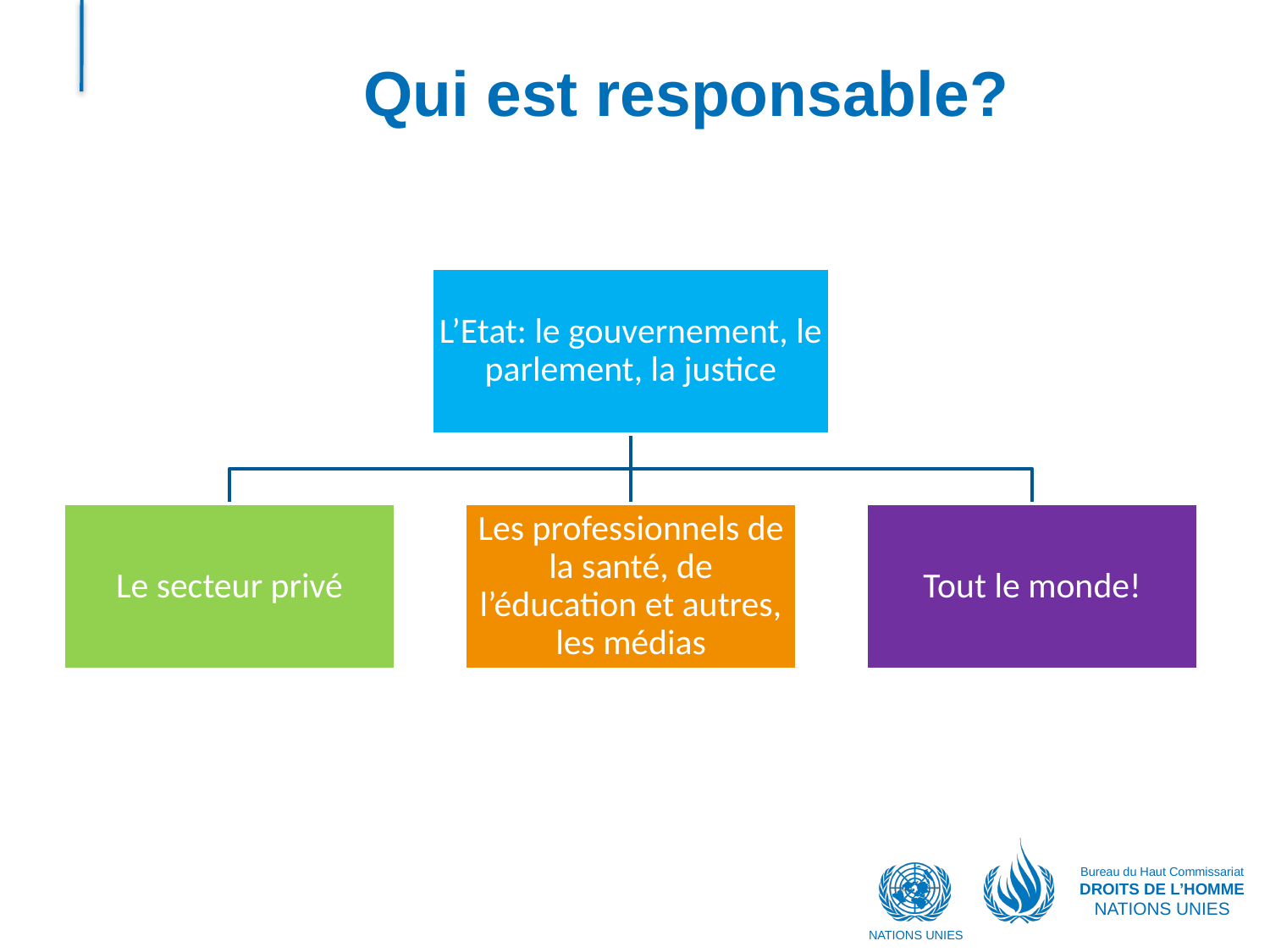

Qui est responsable?
L’Etat: le gouvernement, le parlement, la justice
Le secteur privé
Les professionnels de la santé, de l’éducation et autres, les médias
Tout le monde!
Bureau du Haut Commissariat
DROITS DE L’HOMME
NATIONS UNIES
NATIONS UNIES